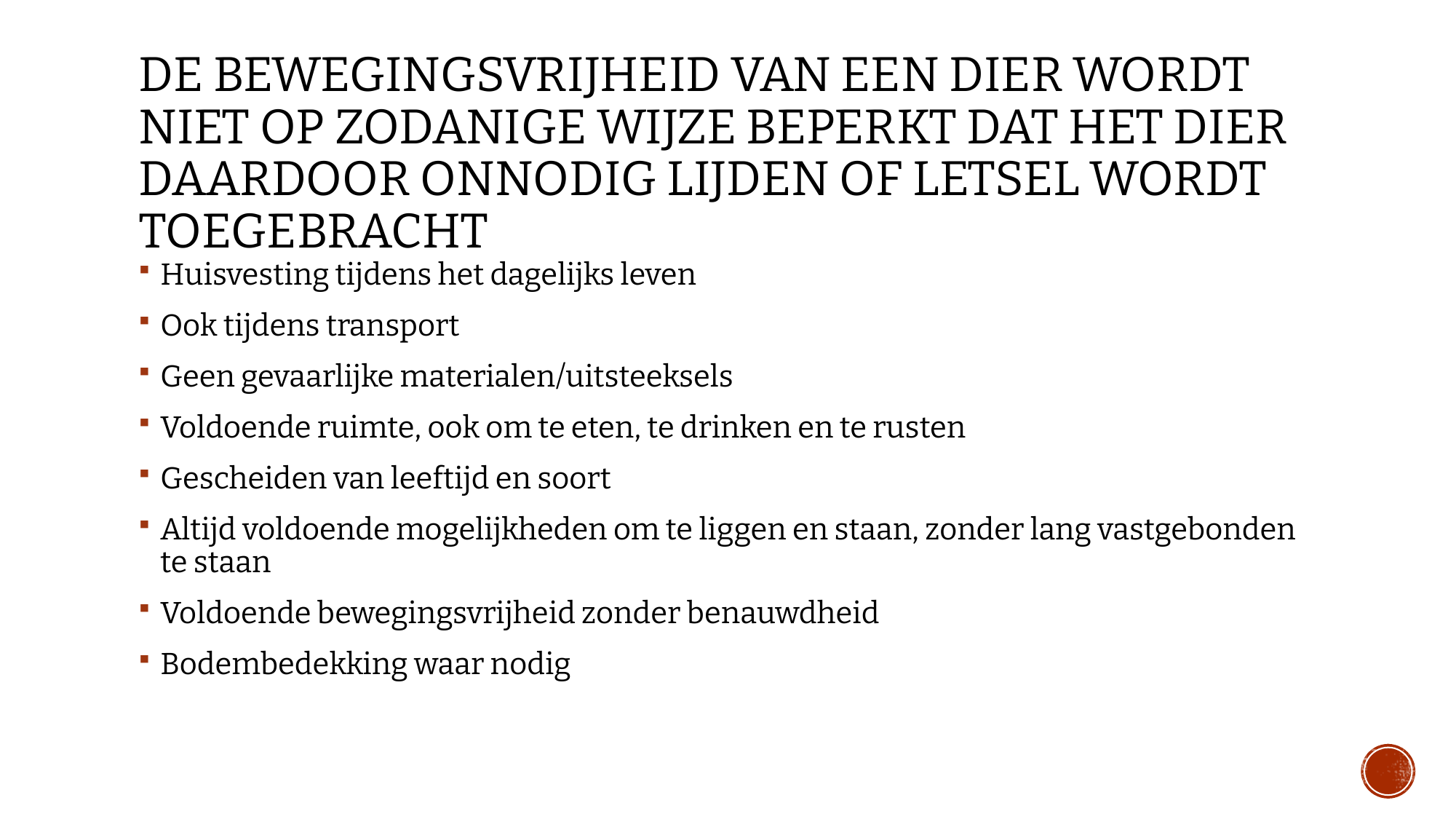

# De bewegingsvrijheid van een dier wordt niet op zodanige wijze beperkt dat het dier daardoor onnodig lijden of letsel wordt toegebracht
Huisvesting tijdens het dagelijks leven
Ook tijdens transport
Geen gevaarlijke materialen/uitsteeksels
Voldoende ruimte, ook om te eten, te drinken en te rusten
Gescheiden van leeftijd en soort
Altijd voldoende mogelijkheden om te liggen en staan, zonder lang vastgebonden te staan
Voldoende bewegingsvrijheid zonder benauwdheid
Bodembedekking waar nodig